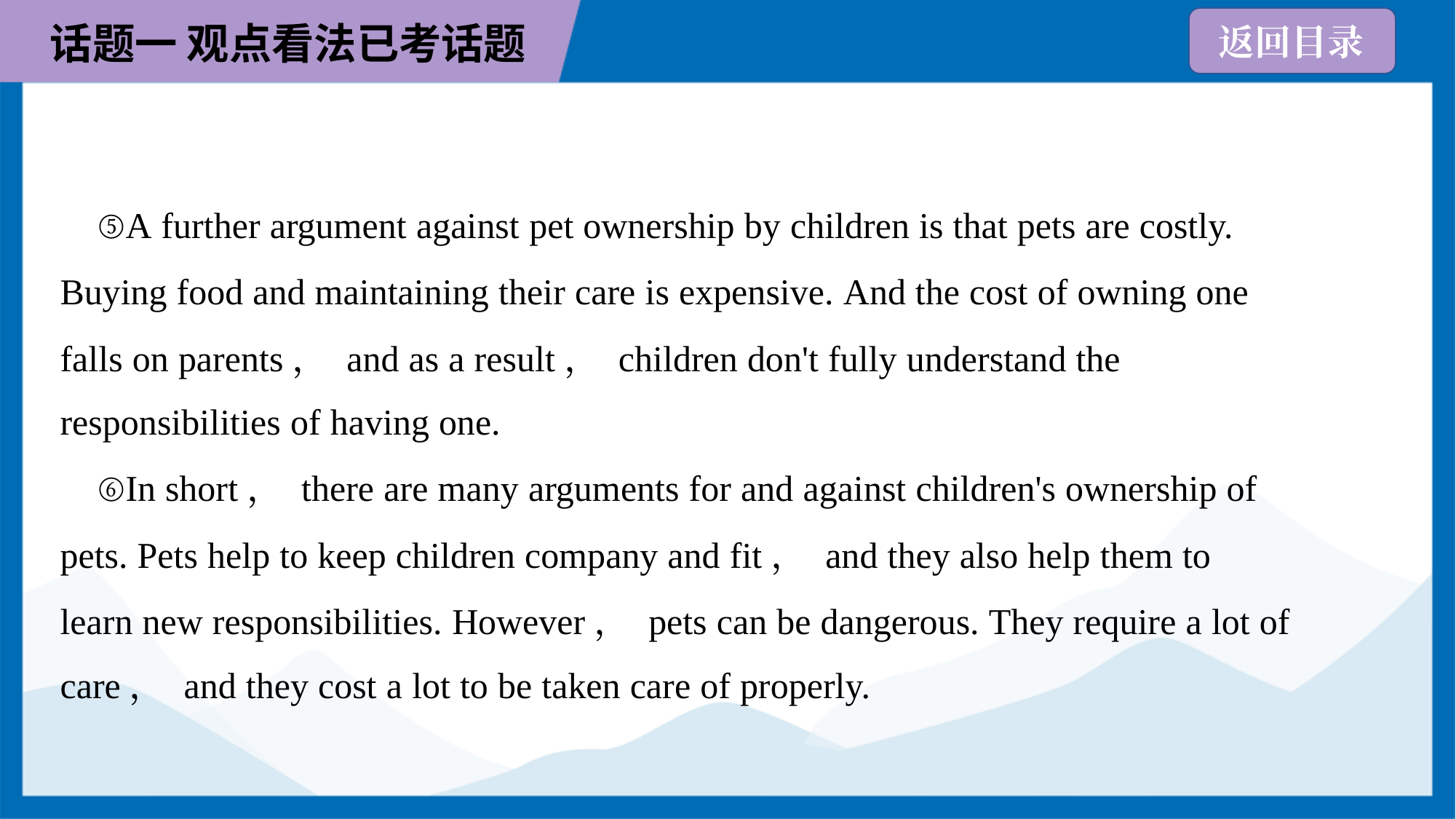

⑤A further argument against pet ownership by children is that pets are costly.
Buying food and maintaining their care is expensive. And the cost of owning one
falls on parents， and as a result， children don't fully understand the
responsibilities of having one.
    ⑥In short， there are many arguments for and against children's ownership of
pets. Pets help to keep children company and fit， and they also help them to
learn new responsibilities. However， pets can be dangerous. They require a lot of
care， and they cost a lot to be taken care of properly.